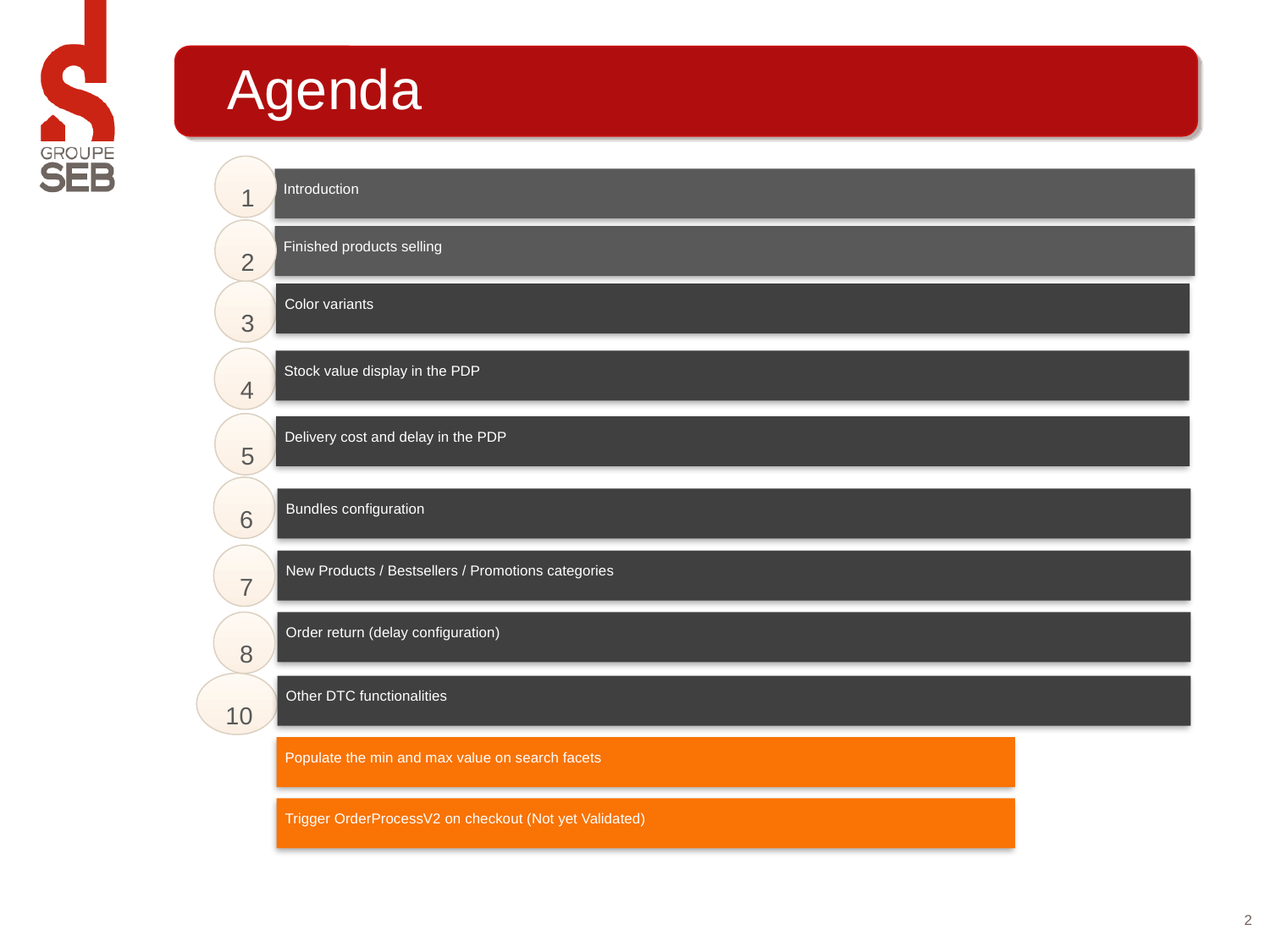

# Agenda
1
Introduction
2
Finished products selling
3
Color variants
4
Stock value display in the PDP
5
Delivery cost and delay in the PDP
6
Bundles configuration
7
New Products / Bestsellers / Promotions categories
8
Order return (delay configuration)
10
Other DTC functionalities
Populate the min and max value on search facets
Trigger OrderProcessV2 on checkout (Not yet Validated)
2